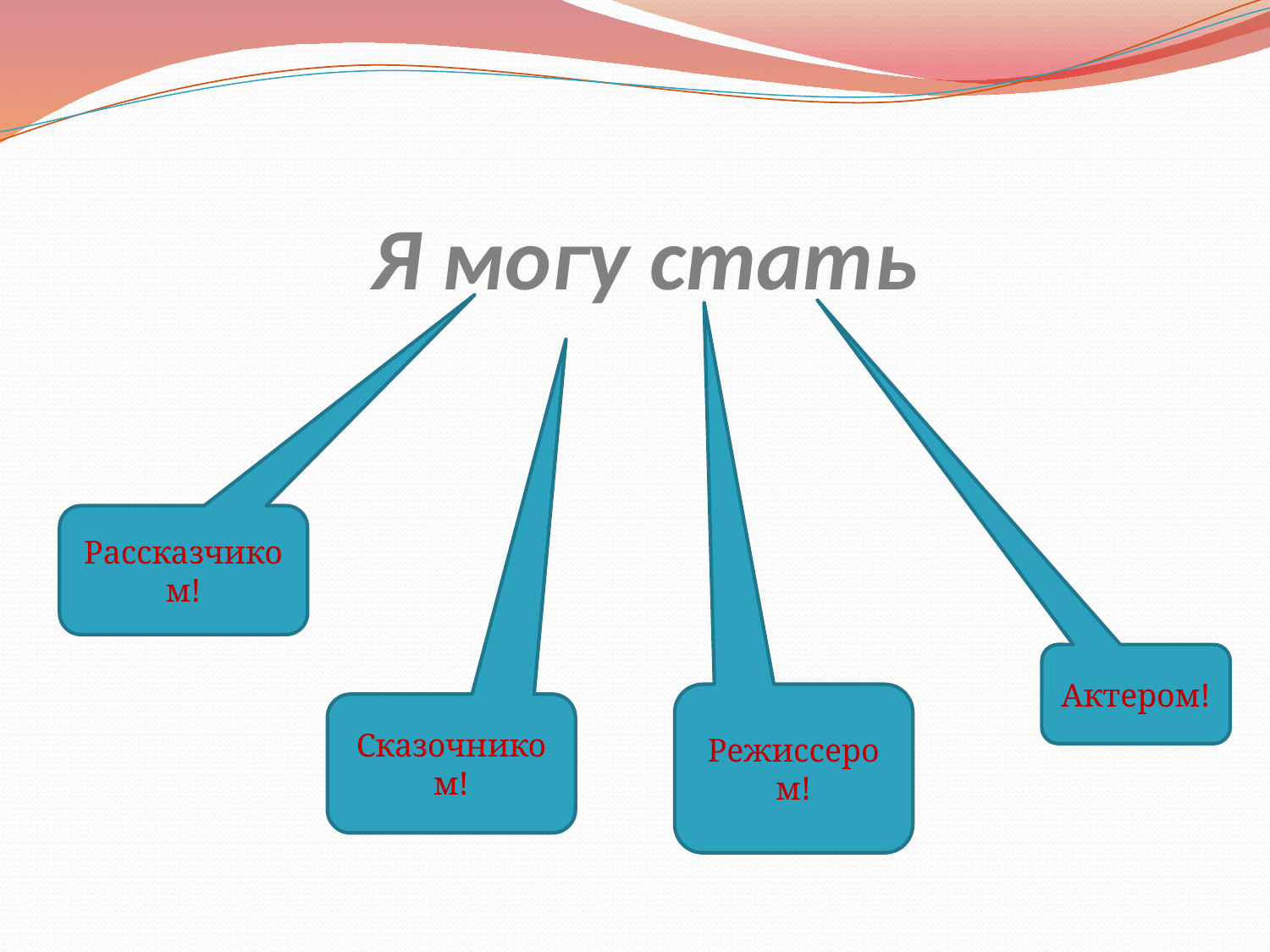

# Я могу стать

Рассказчиком!

Актером!
Режиссером!
Сказочником!